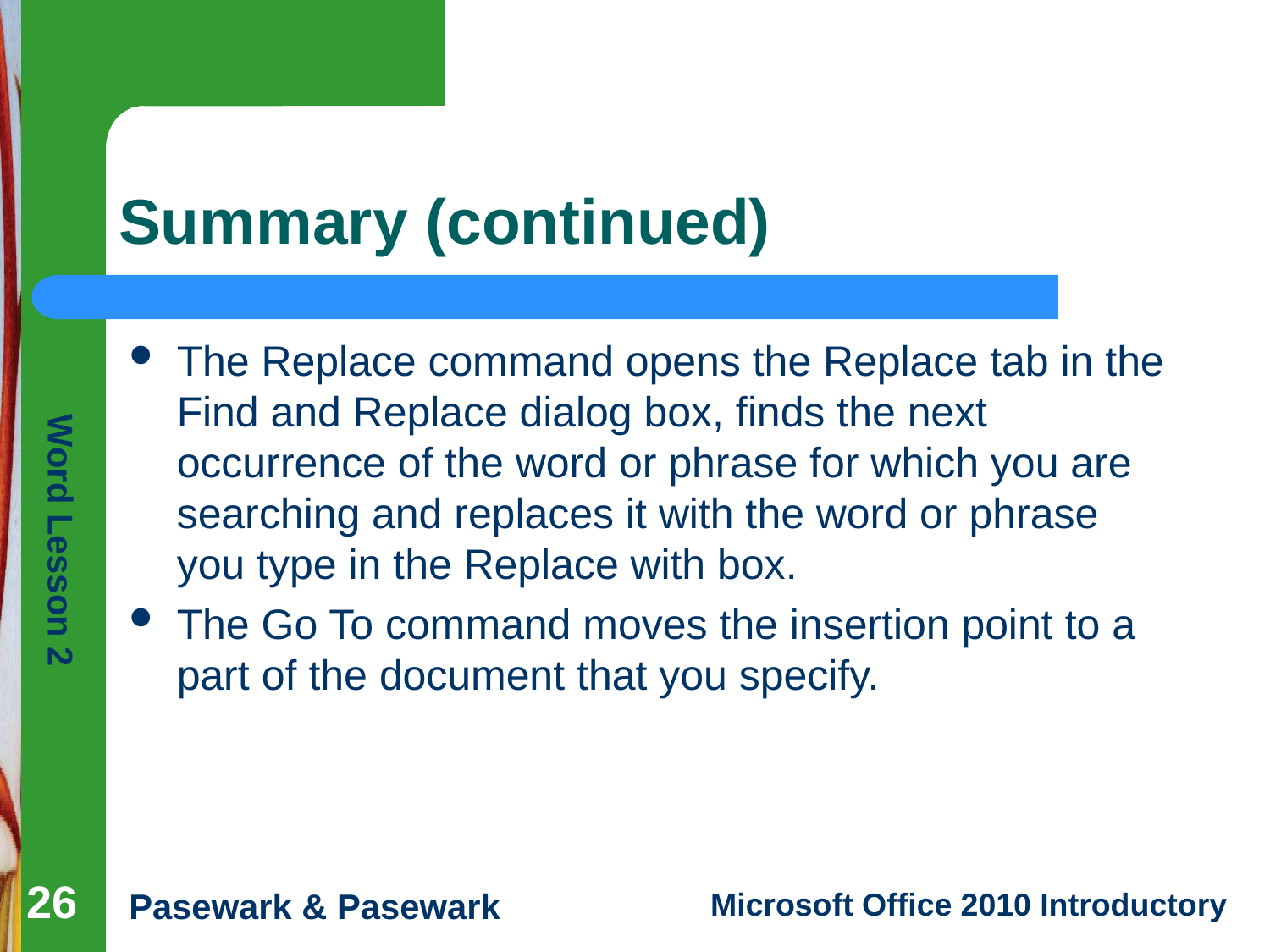

# Summary (continued)
The Replace command opens the Replace tab in the Find and Replace dialog box, finds the next occurrence of the word or phrase for which you are searching and replaces it with the word or phrase you type in the Replace with box.
The Go To command moves the insertion point to a part of the document that you specify.
26